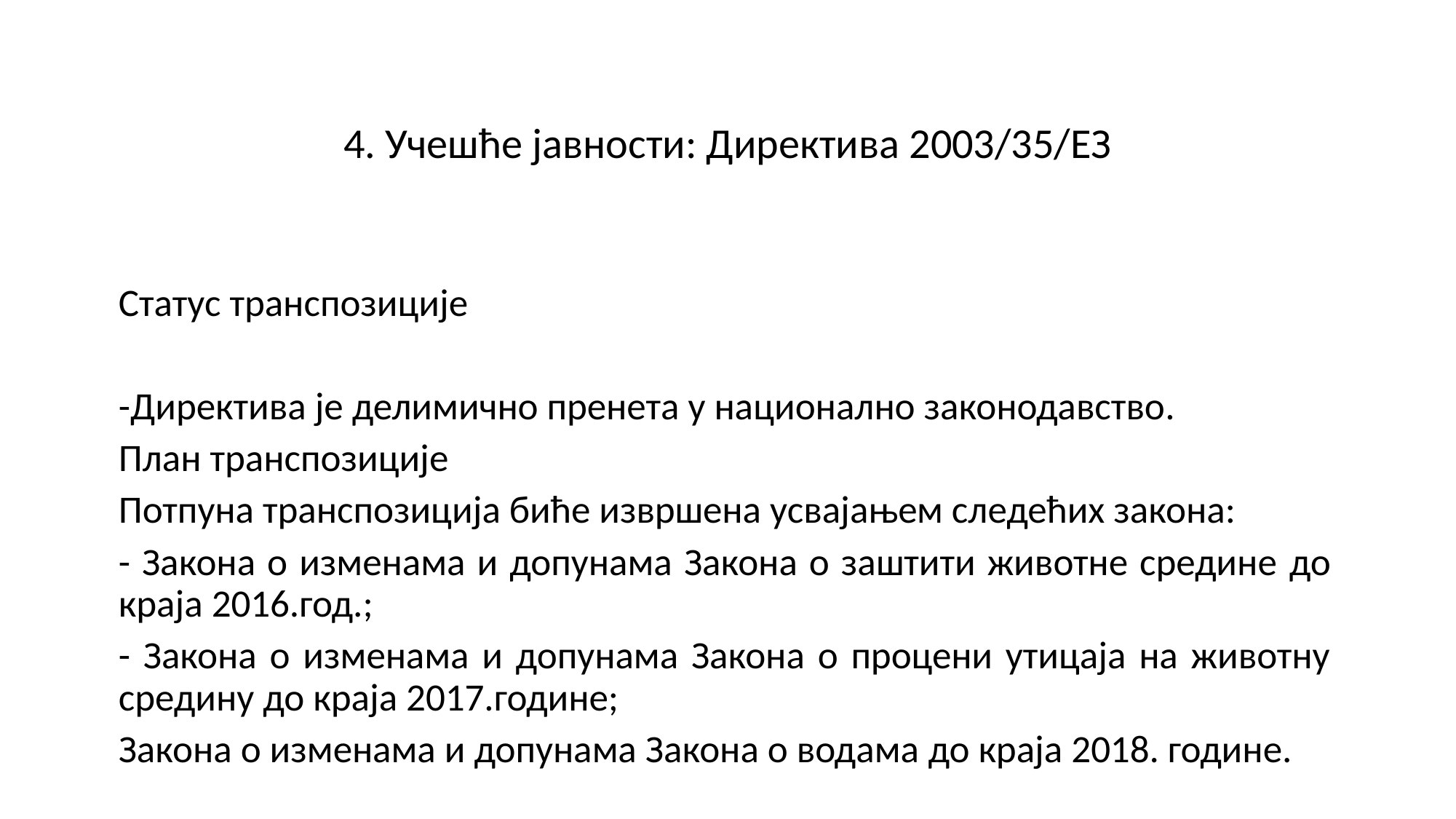

# 4. Учешће јавности: Директива 2003/35/EЗ

Статус транспозиције

-Директива је делимично пренета у национално законодавство.
План транспозиције
Потпуна транспозиција биће извршена усвајањем следећих закона:
- Закона о изменама и допунама Закона о заштити животне средине до краја 2016.год.;
- Закона о изменама и допунама Закона о процени утицаја на животну средину до краја 2017.године;
Закона о изменама и допунама Закона о водама до краја 2018. године.